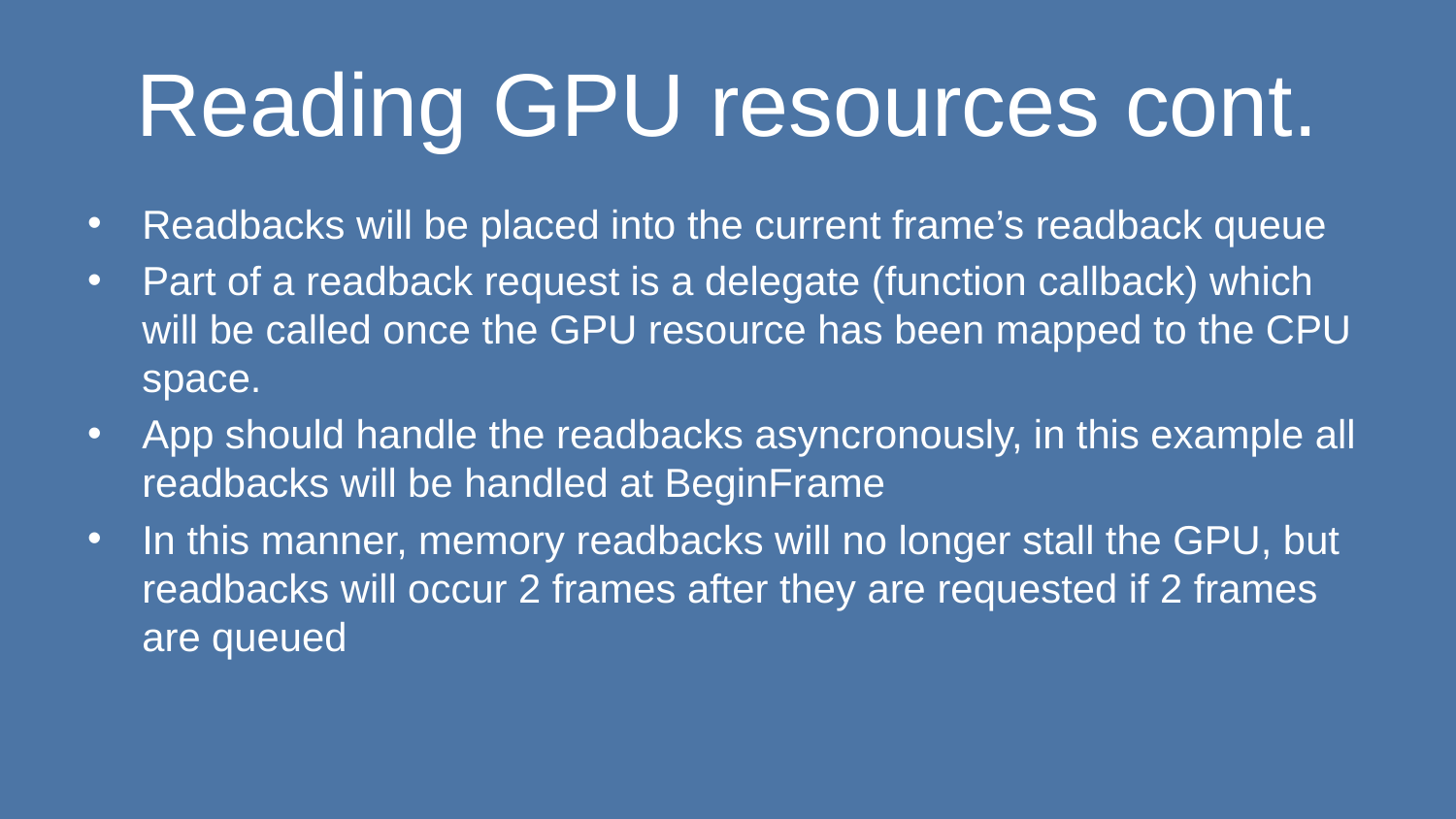

# Reading GPU resources cont.
Readbacks will be placed into the current frame’s readback queue
Part of a readback request is a delegate (function callback) which will be called once the GPU resource has been mapped to the CPU space.
App should handle the readbacks asyncronously, in this example all readbacks will be handled at BeginFrame
In this manner, memory readbacks will no longer stall the GPU, but readbacks will occur 2 frames after they are requested if 2 frames are queued